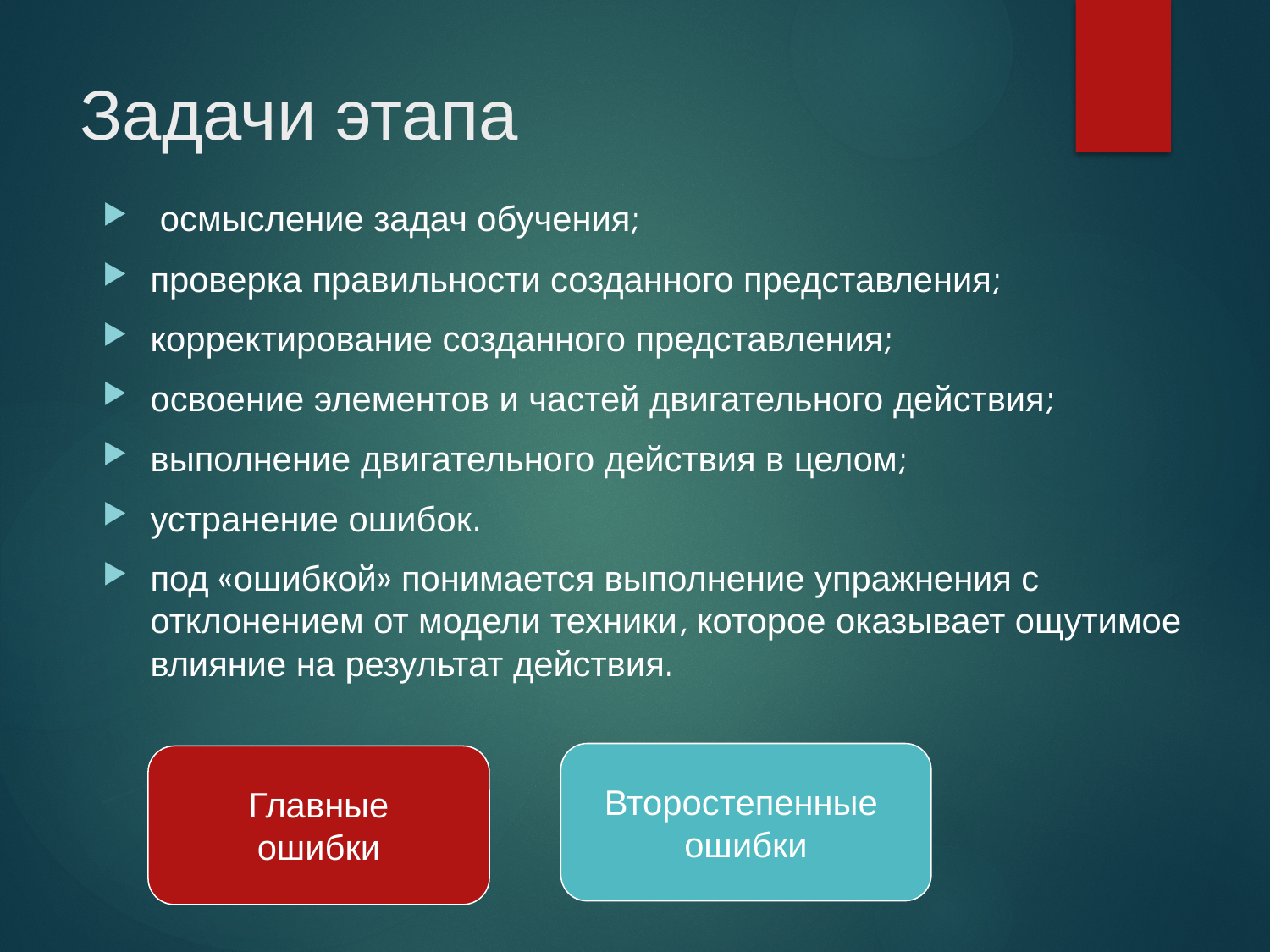

# Задачи этапа
 осмысление задач обучения;
проверка правильности созданного представления;
корректирование созданного представления;
освоение элементов и частей двигательного действия;
выполнение двигательного действия в целом;
устранение ошибок.
под «ошибкой» понимается выполнение упражнения с отклонением от модели техники, которое оказывает ощутимое влияние на результат действия.
Второстепенные
ошибки
Главные
ошибки